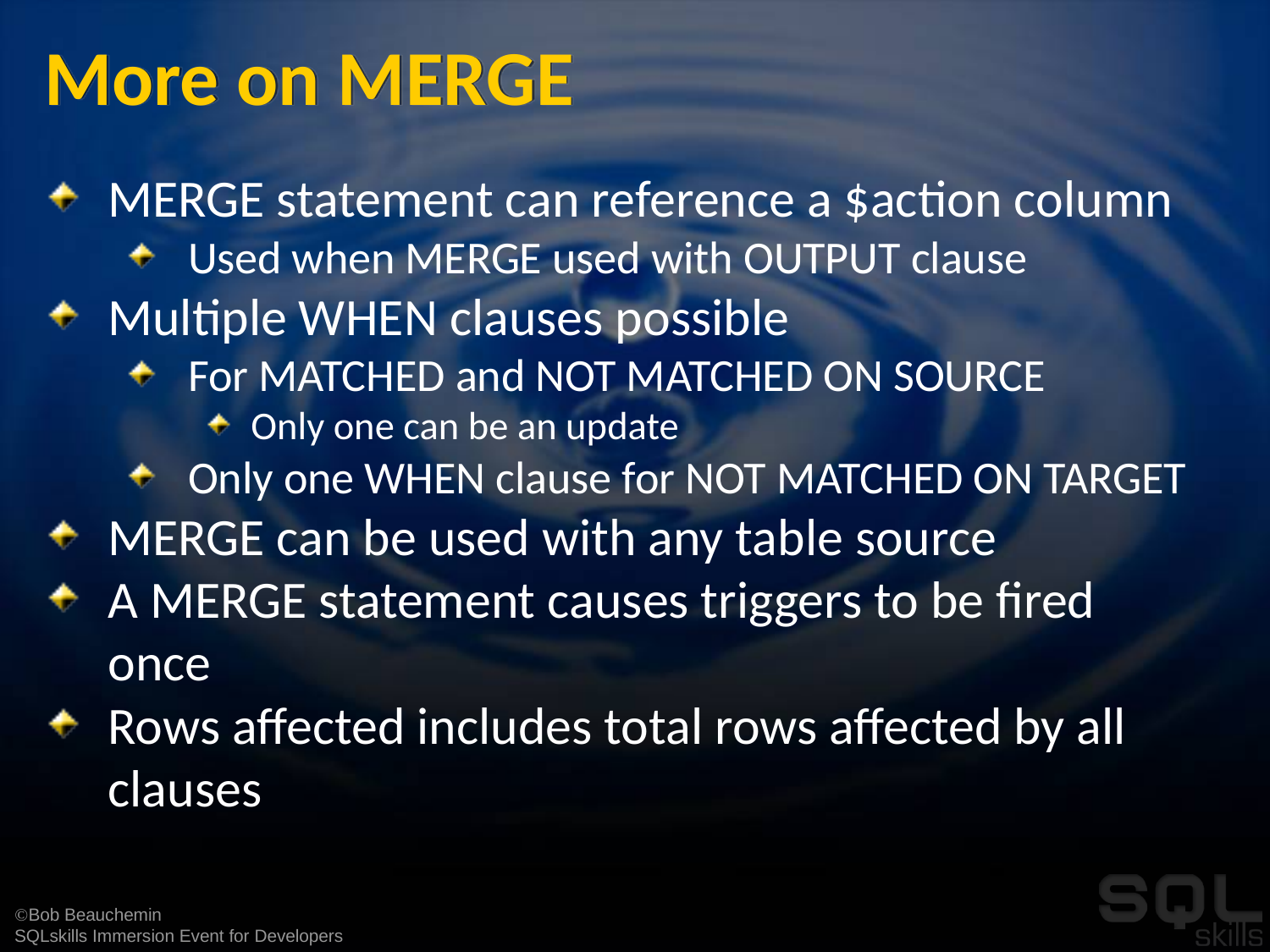

# More on MERGE
MERGE statement can reference a $action column
Used when MERGE used with OUTPUT clause
Multiple WHEN clauses possible
For MATCHED and NOT MATCHED ON SOURCE
Only one can be an update
Only one WHEN clause for NOT MATCHED ON TARGET
MERGE can be used with any table source
A MERGE statement causes triggers to be fired once
Rows affected includes total rows affected by all clauses